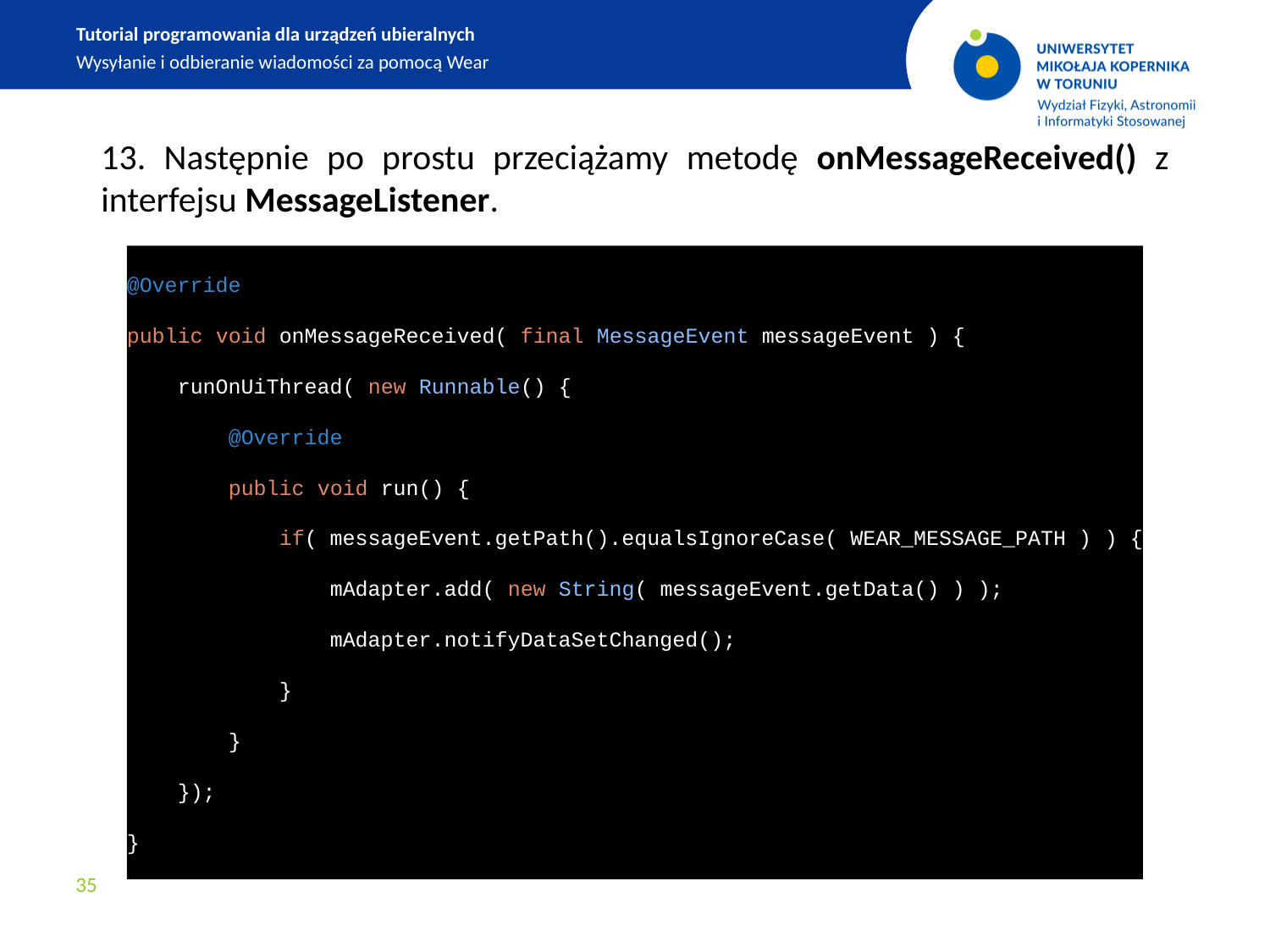

Tutorial programowania dla urządzeń ubieralnych

Wysyłanie i odbieranie wiadomości za pomocą Wear
13. Następnie po prostu przeciążamy metodę onMessageReceived() z interfejsu MessageListener.

@Override
public void onMessageReceived( final MessageEvent messageEvent ) {
    runOnUiThread( new Runnable() {
        @Override
        public void run() {
            if( messageEvent.getPath().equalsIgnoreCase( WEAR_MESSAGE_PATH ) ) {
                mAdapter.add( new String( messageEvent.getData() ) );
                mAdapter.notifyDataSetChanged();
            }
        }
    });
}